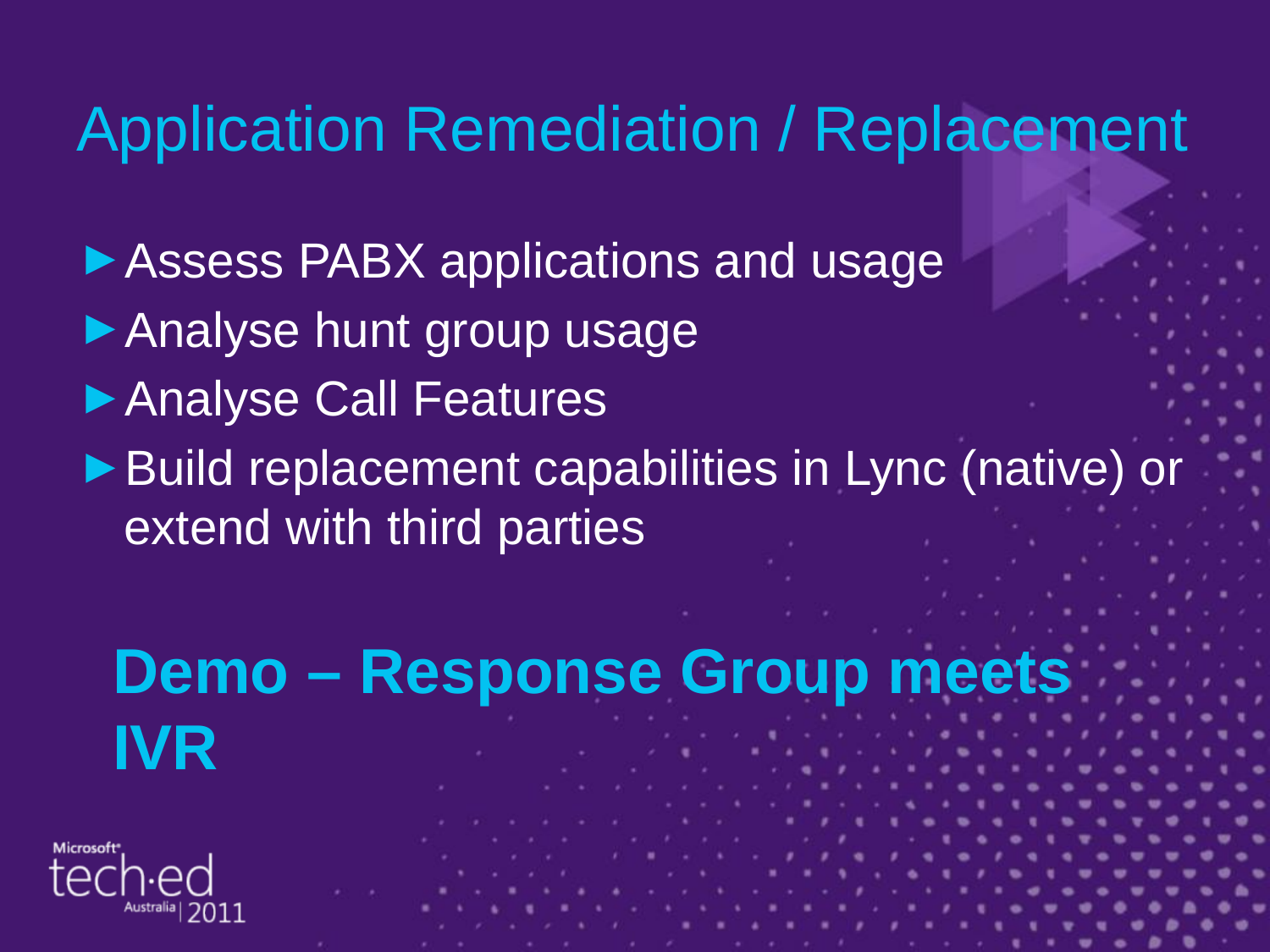

# Application Remediation / Replacement
Assess PABX applications and usage
Analyse hunt group usage
Analyse Call Features
Build replacement capabilities in Lync (native) or extend with third parties

Demo – Response Group meets IVR